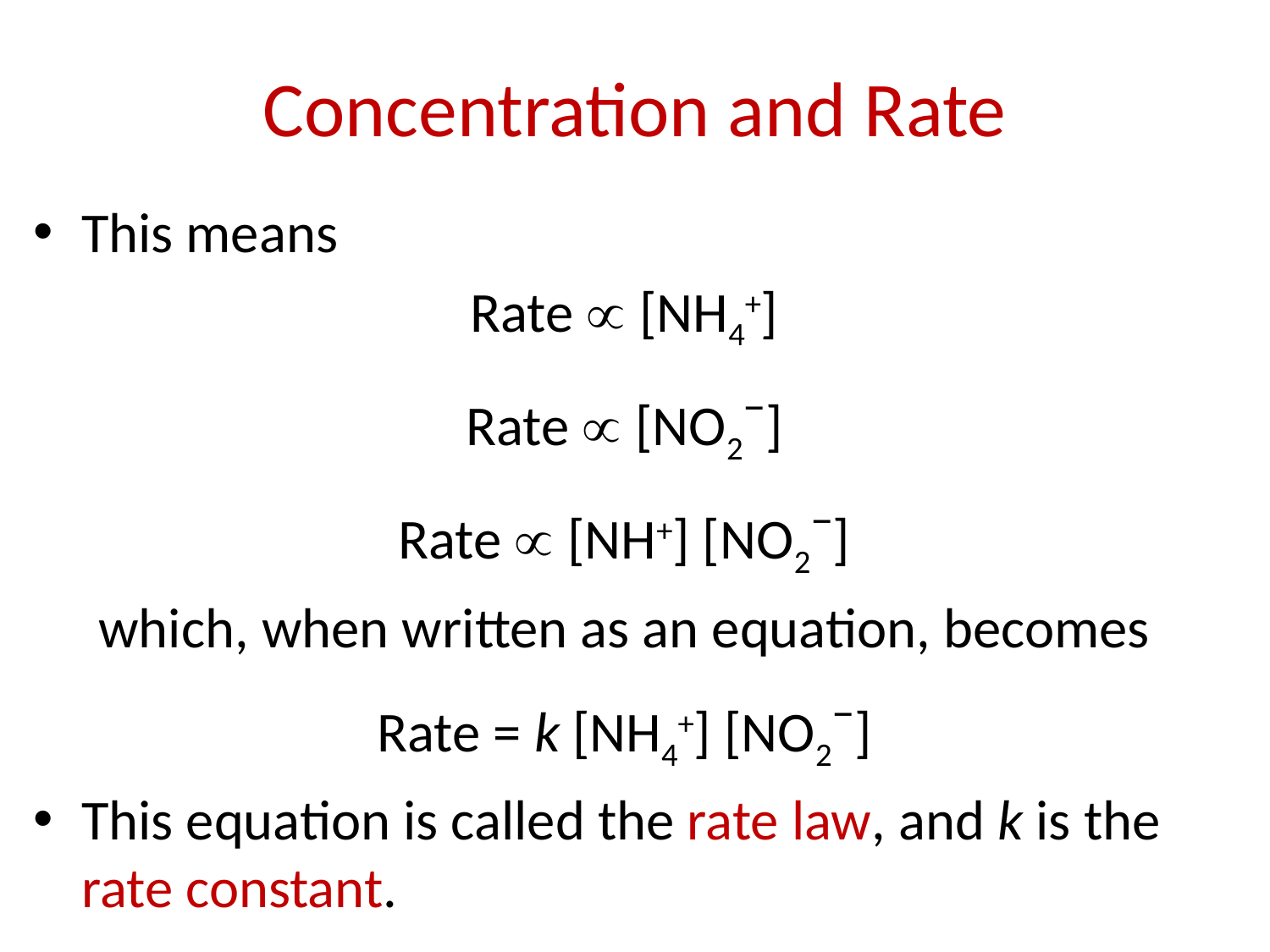

Concentration and Rate
This means
Rate ∝ [NH4+]
Rate ∝ [NO2−]
Rate ∝ [NH+] [NO2−]
which, when written as an equation, becomes
Rate = k [NH4+] [NO2−]
This equation is called the rate law, and k is the rate constant.